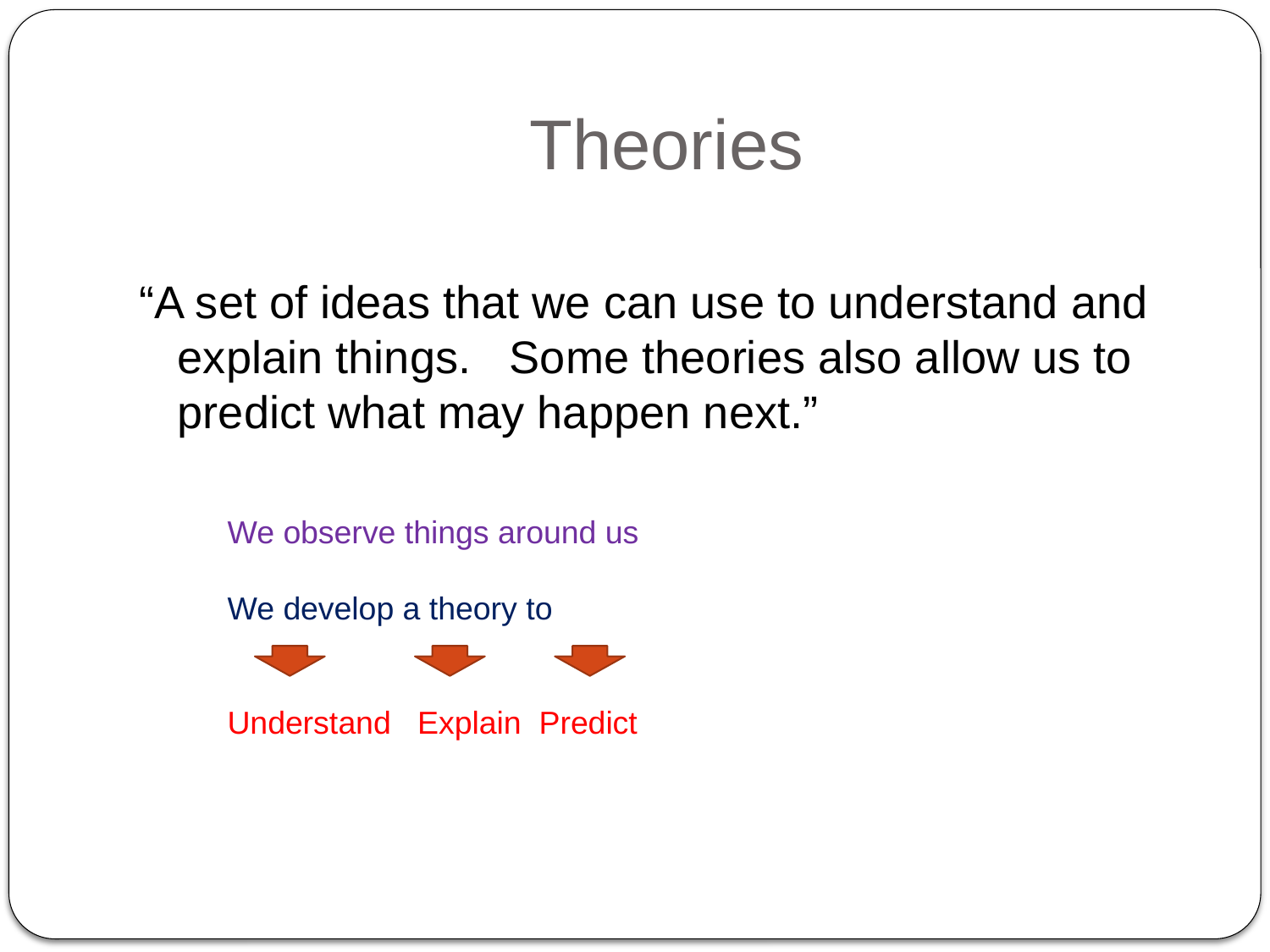

# Theories

“A set of ideas that we can use to understand and explain things.   Some theories also allow us to predict what may happen next.”
We observe things around us

We develop a theory to

Understand   Explain  Predict